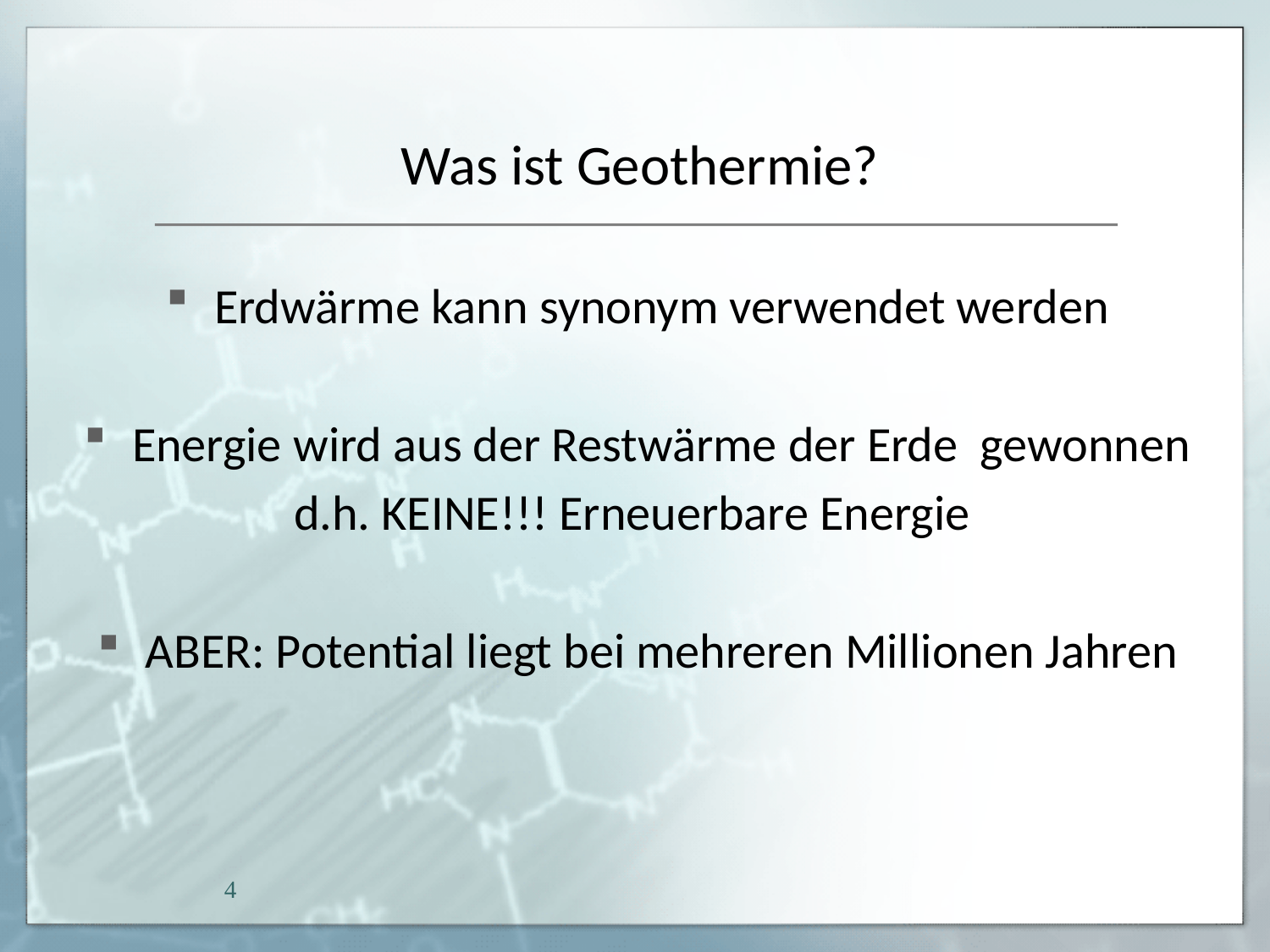

# Was ist Geothermie?
Erdwärme kann synonym verwendet werden

Energie wird aus der Restwärme der Erde  gewonnen
d.h. KEINE!!! Erneuerbare Energie

ABER: Potential liegt bei mehreren Millionen Jahren

4